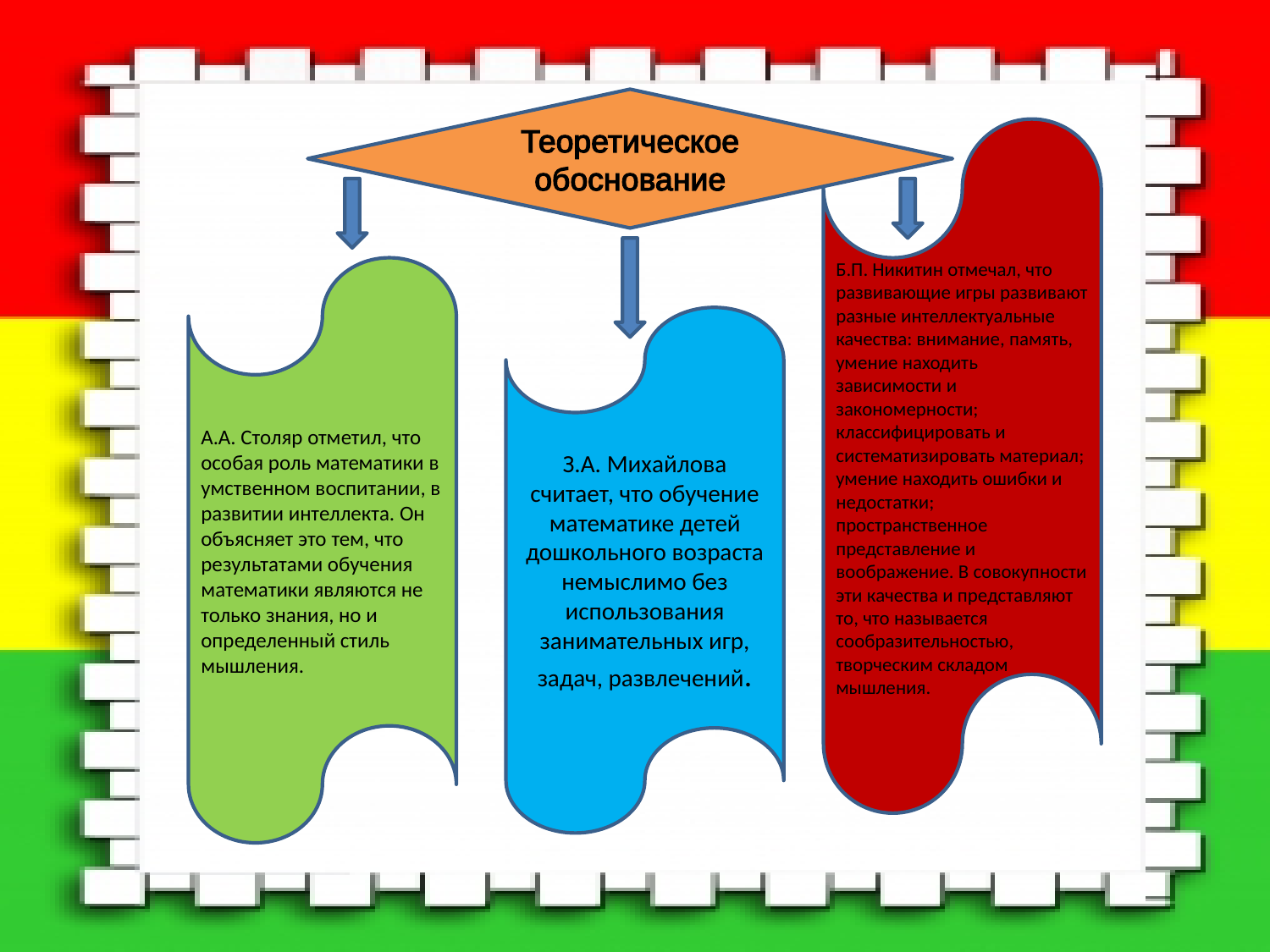

Теоретическое обоснование

Б.П. Никитин отмечал, что развивающие игры развивают разные интеллектуальные качества: внимание, память, умение находить зависимости и закономерности; классифицировать и систематизировать материал; умение находить ошибки и недостатки; пространственное представление и воображение. В совокупности эти качества и представляют то, что называется сообразительностью, творческим складом мышления.

А.А. Столяр отметил, что особая роль математики в умственном воспитании, в развитии интеллекта. Он объясняет это тем, что результатами обучения математики являются не только знания, но и определенный стиль мышления.
З.А. Михайлова считает, что обучение математике детей дошкольного возраста немыслимо без использования занимательных игр, задач, развлечений.